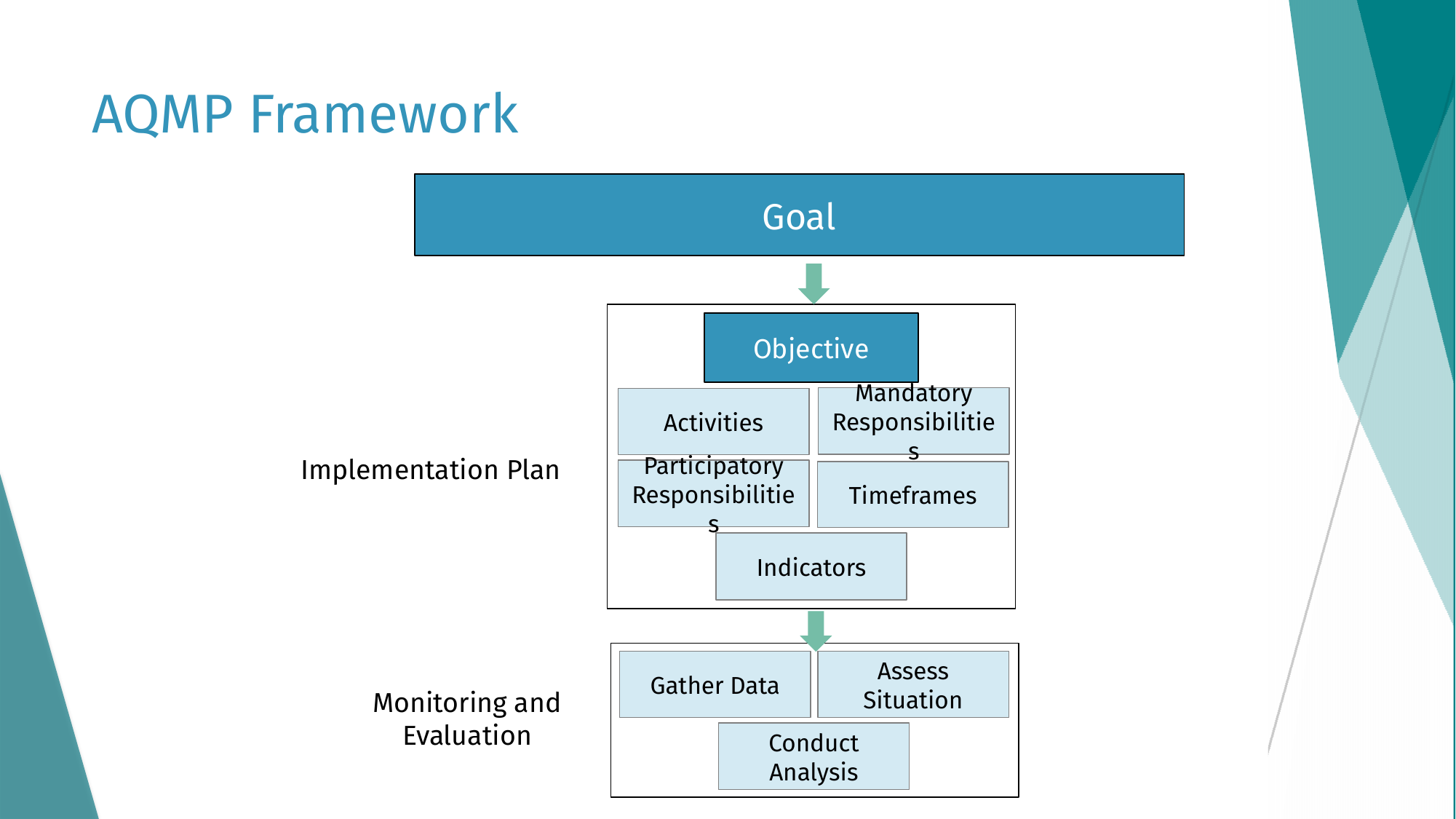

# AQMP Framework
Goal

Objective
Mandatory Responsibilities
Activities
Participatory Responsibilities
Timeframes
Indicators
Implementation Plan

Gather Data
Assess Situation
Monitoring and Evaluation
Conduct Analysis